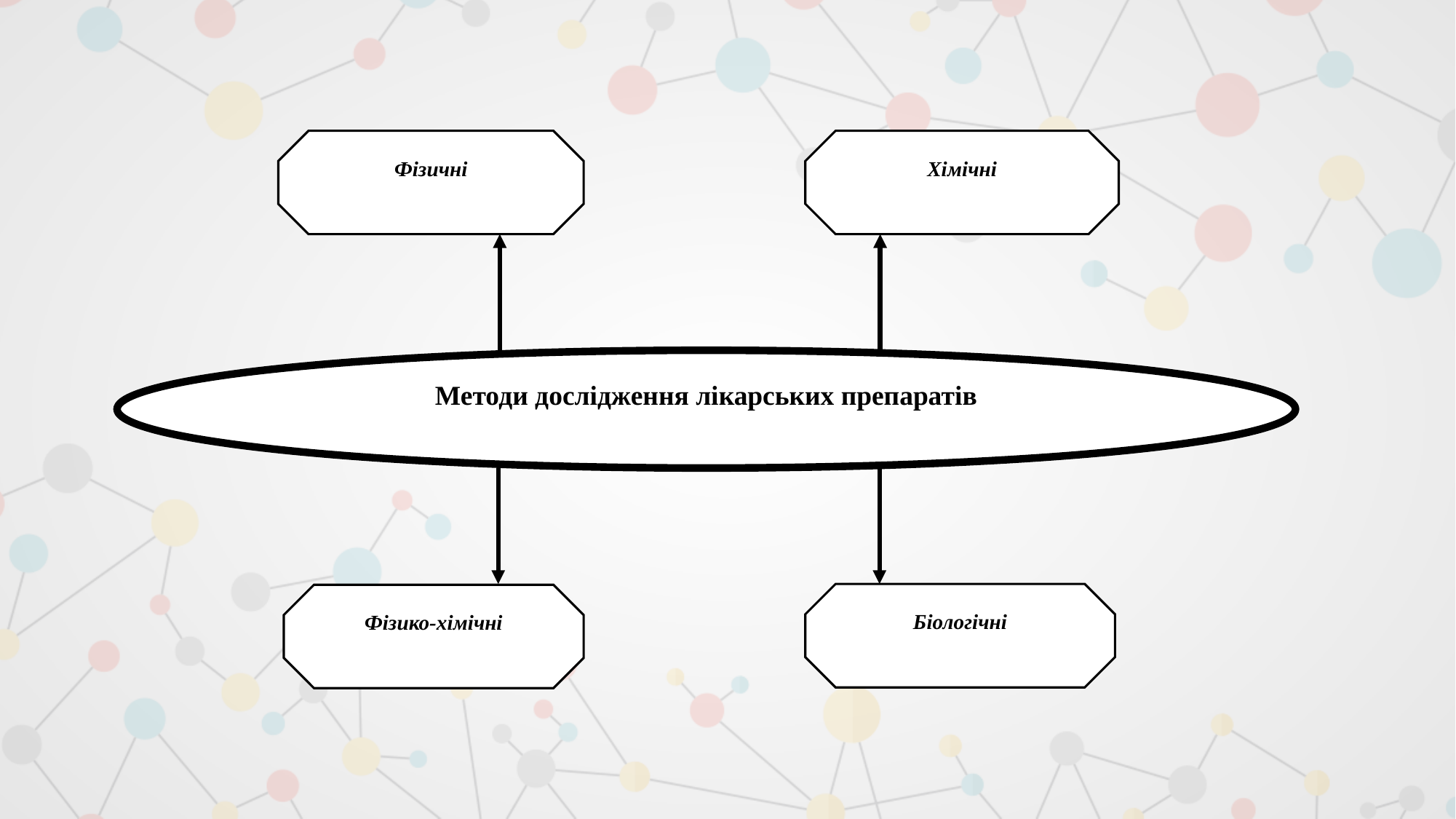

Фізичні

Хімічні

Методи дослідження лікарських препаратів

Біологічні

Фізико-хімічні